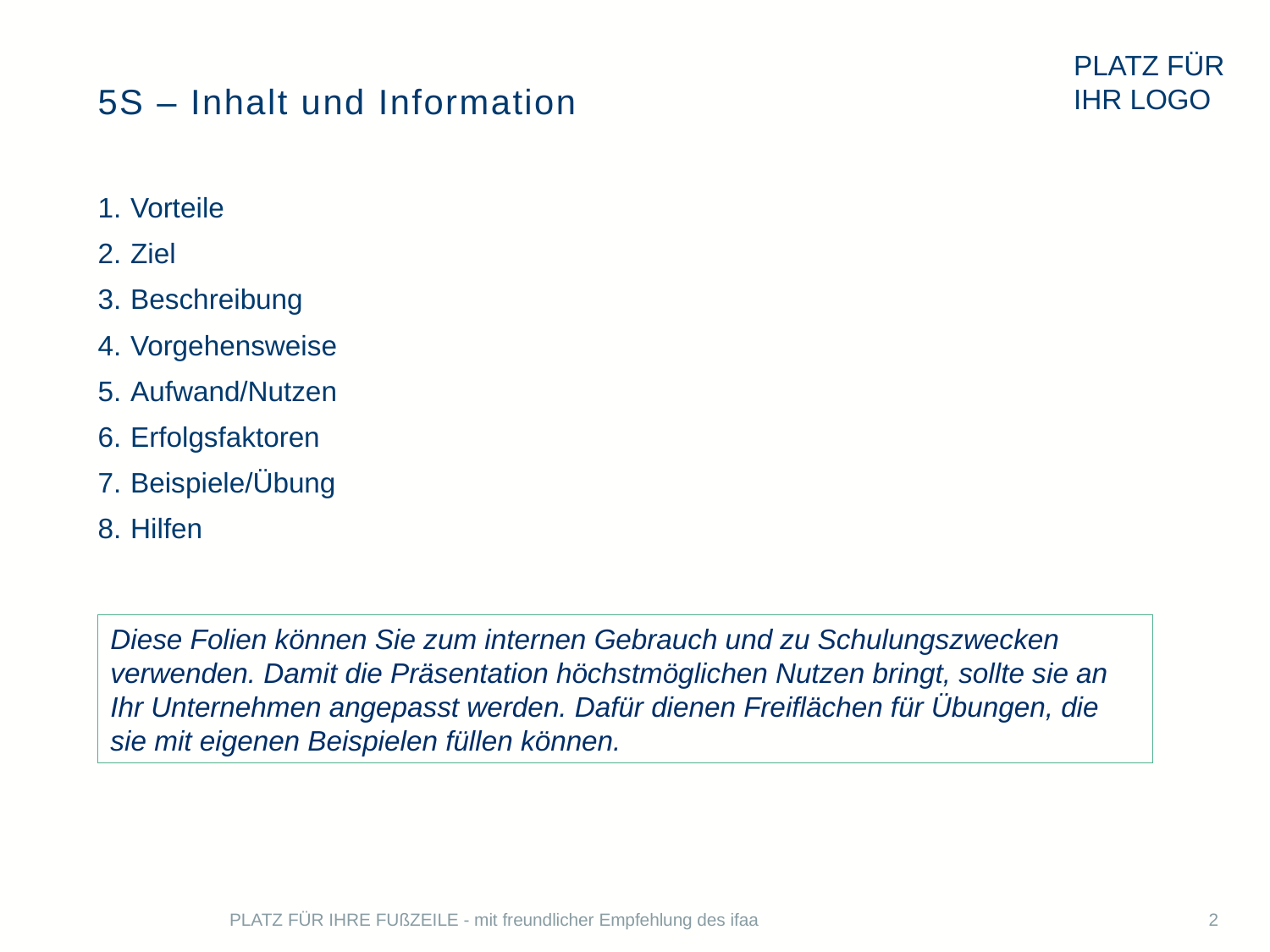

# 5S – Inhalt und Information
 Vorteile
 Ziel
 Beschreibung
 Vorgehensweise
 Aufwand/Nutzen
 Erfolgsfaktoren
 Beispiele/Übung
 Hilfen

Diese Folien können Sie zum internen Gebrauch und zu Schulungszwecken verwenden. Damit die Präsentation höchstmöglichen Nutzen bringt, sollte sie an Ihr Unternehmen angepasst werden. Dafür dienen Freiflächen für Übungen, die sie mit eigenen Beispielen füllen können.
PLATZ FÜR IHRE FUßZEILE - mit freundlicher Empfehlung des ifaa
2